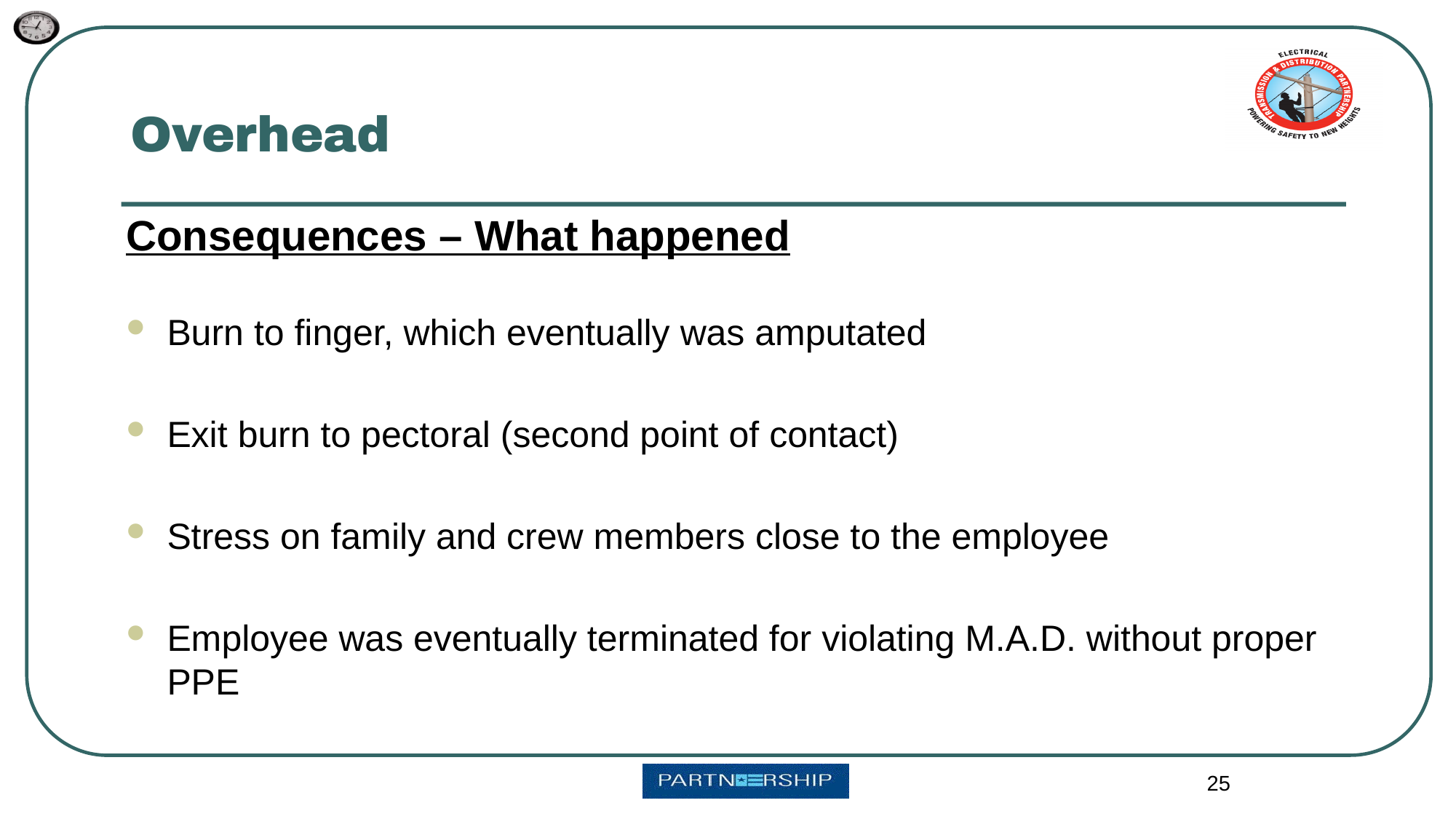

Overhead
Consequences – What happened

Burn to finger, which eventually was amputated

Exit burn to pectoral (second point of contact)

Stress on family and crew members close to the employee

Employee was eventually terminated for violating M.A.D. without proper PPE

25